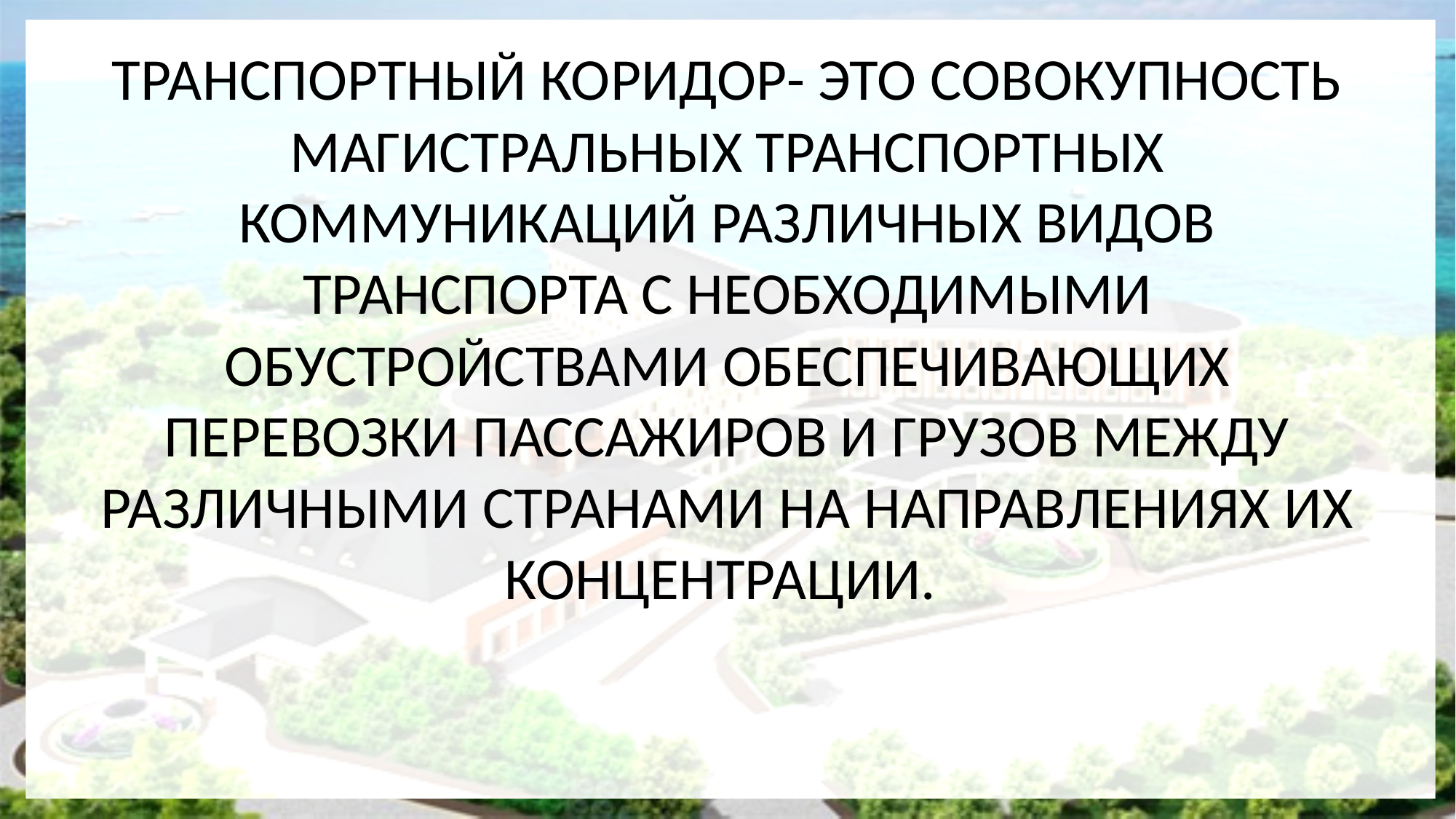

# ТРАНСПОРТНЫЙ КОРИДОР- ЭТО СОВОКУПНОСТЬ МАГИСТРАЛЬНЫХ ТРАНСПОРТНЫХ КОММУНИКАЦИЙ РАЗЛИЧНЫХ ВИДОВ ТРАНСПОРТА С НЕОБХОДИМЫМИ ОБУСТРОЙСТВАМИ ОБЕСПЕЧИВАЮЩИХ ПЕРЕВОЗКИ ПАССАЖИРОВ И ГРУЗОВ МЕЖДУ РАЗЛИЧНЫМИ СТРАНАМИ НА НАПРАВЛЕНИЯХ ИХ КОНЦЕНТРАЦИИ.